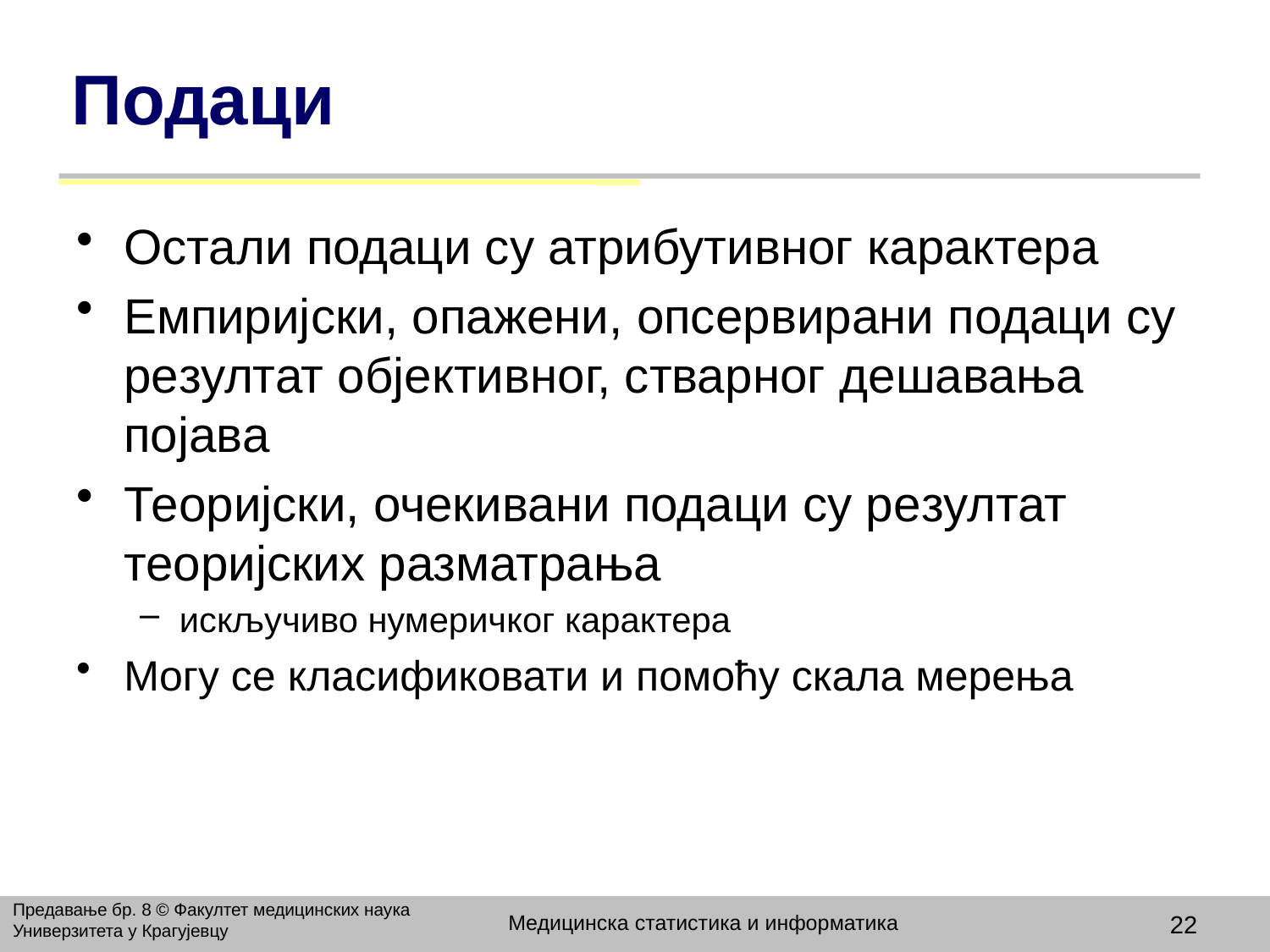

# Подаци
Остали подаци су атрибутивног карактера
Емпиријски, опажени, опсервирани подаци су резултат објективног, стварног дешавања појава
Теоријски, очекивани подаци су резултат теоријских разматрања
искључиво нумеричког карактера
Могу се класификовати и помоћу скала мерења
Предавање бр. 8 © Факултет медицинских наука Универзитета у Крагујевцу
Медицинска статистика и информатика
22